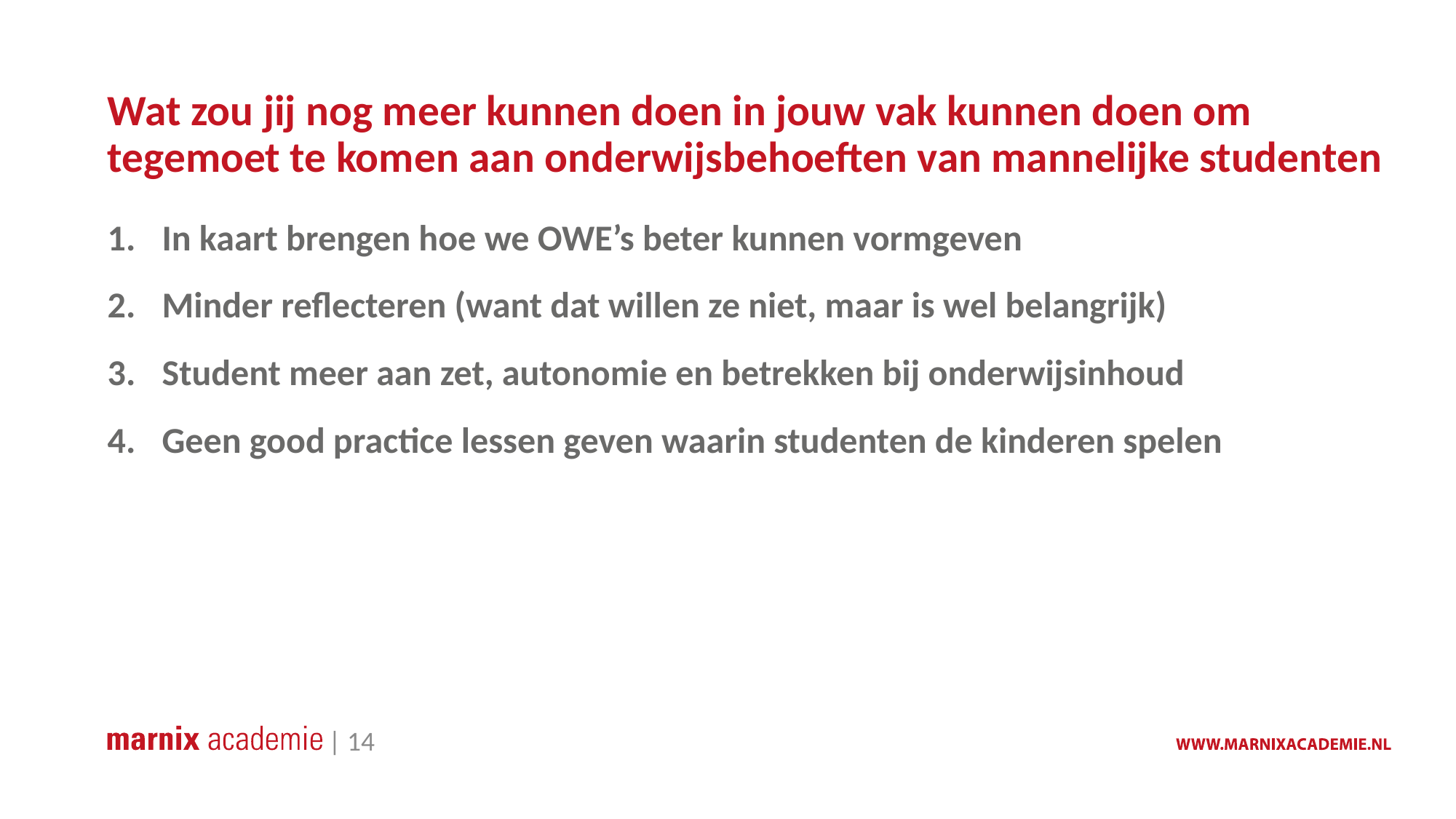

# Wat zou jij nog meer kunnen doen in jouw vak kunnen doen om tegemoet te komen aan onderwijsbehoeften van mannelijke studenten
In kaart brengen hoe we OWE’s beter kunnen vormgeven
Minder reflecteren (want dat willen ze niet, maar is wel belangrijk)
Student meer aan zet, autonomie en betrekken bij onderwijsinhoud
Geen good practice lessen geven waarin studenten de kinderen spelen
 | 14